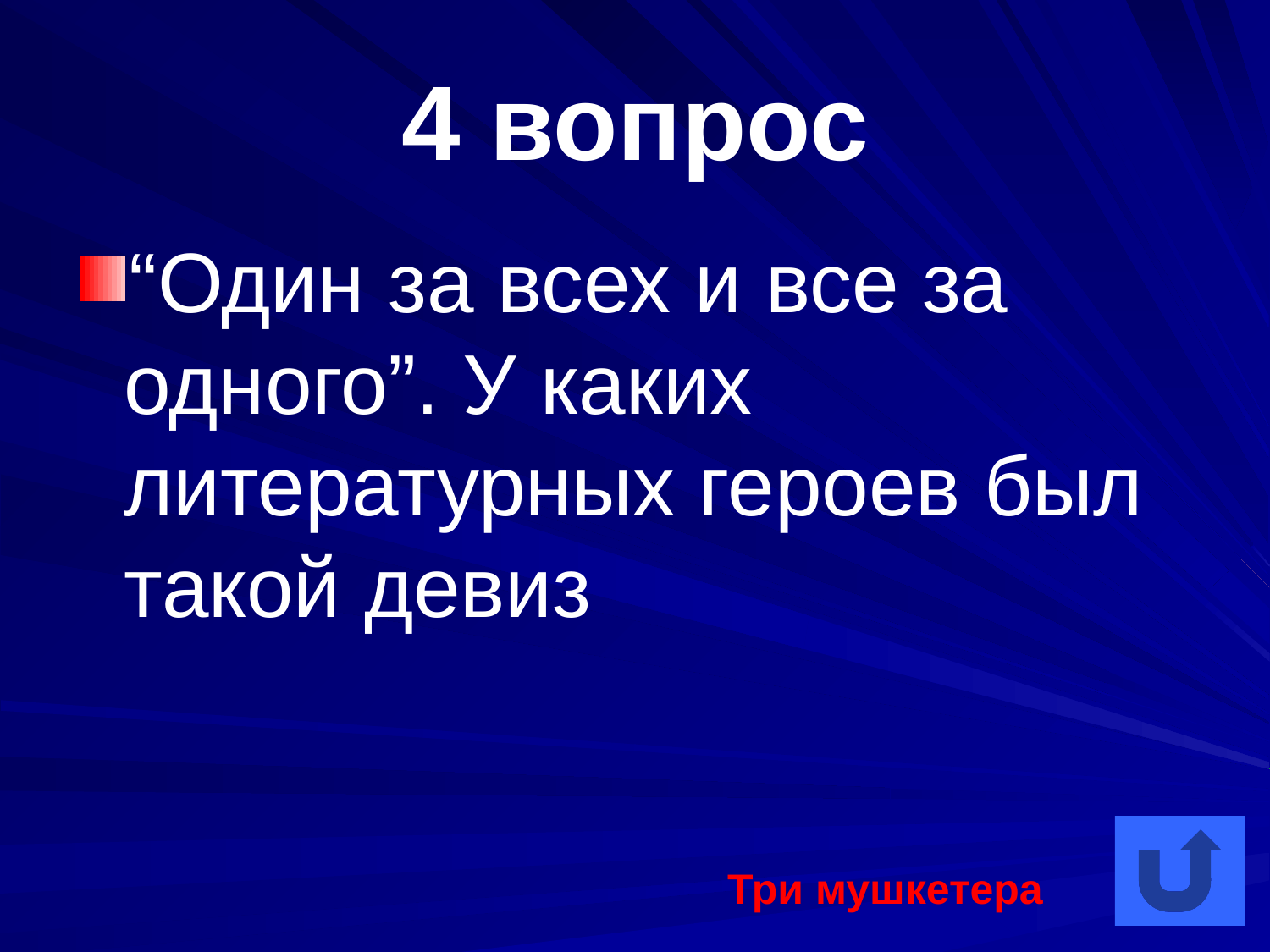

# 4 вопрос
“Один за всех и все за одного”. У каких литературных героев был такой девиз

Три мушкетера